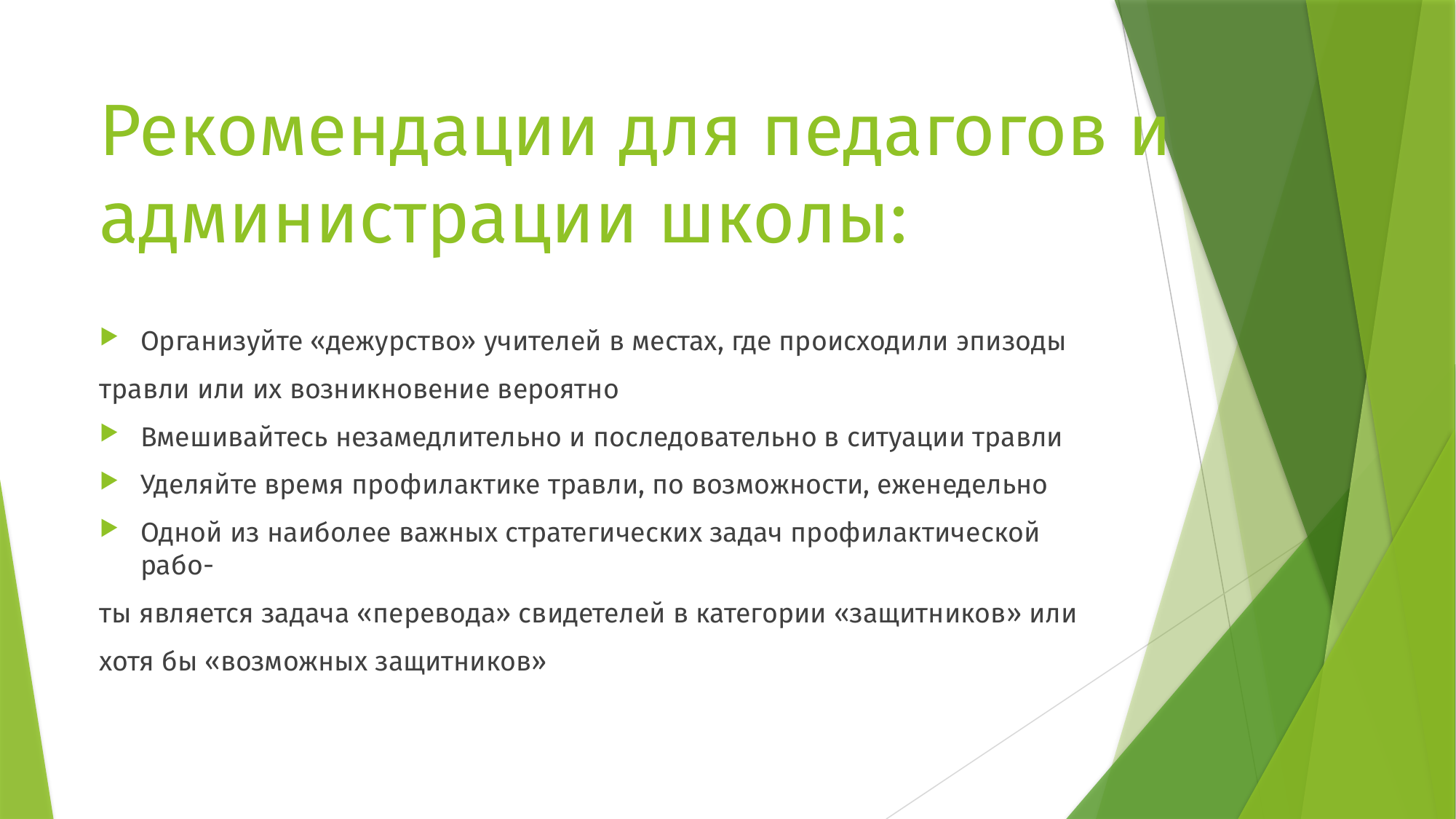

# Рекомендации для педагогов и администрации школы:
Организуйте «дежурство» учителей в местах, где происходили эпизоды
травли или их возникновение вероятно
Вмешивайтесь незамедлительно и последовательно в ситуации травли
Уделяйте время профилактике травли, по возможности, еженедельно
Одной из наиболее важных стратегических задач профилактической рабо-
ты является задача «перевода» свидетелей в категории «защитников» или
хотя бы «возможных защитников»